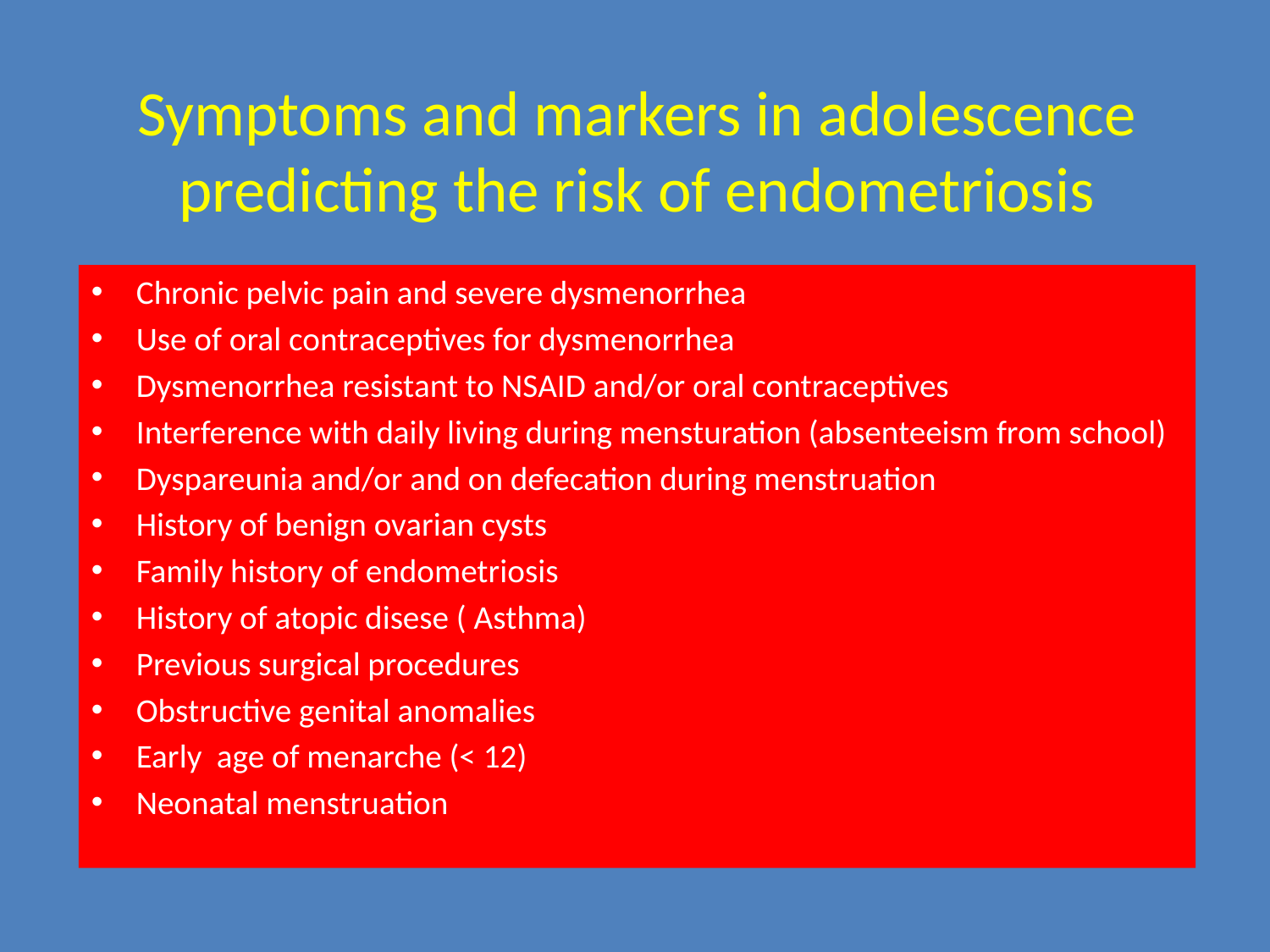

# Symptoms and markers in adolescence predicting the risk of endometriosis
Chronic pelvic pain and severe dysmenorrhea
Use of oral contraceptives for dysmenorrhea
Dysmenorrhea resistant to NSAID and/or oral contraceptives
Interference with daily living during mensturation (absenteeism from school)
Dyspareunia and/or and on defecation during menstruation
History of benign ovarian cysts
Family history of endometriosis
History of atopic disese ( Asthma)
Previous surgical procedures
Obstructive genital anomalies
Early  age of menarche (< 12)
Neonatal menstruation